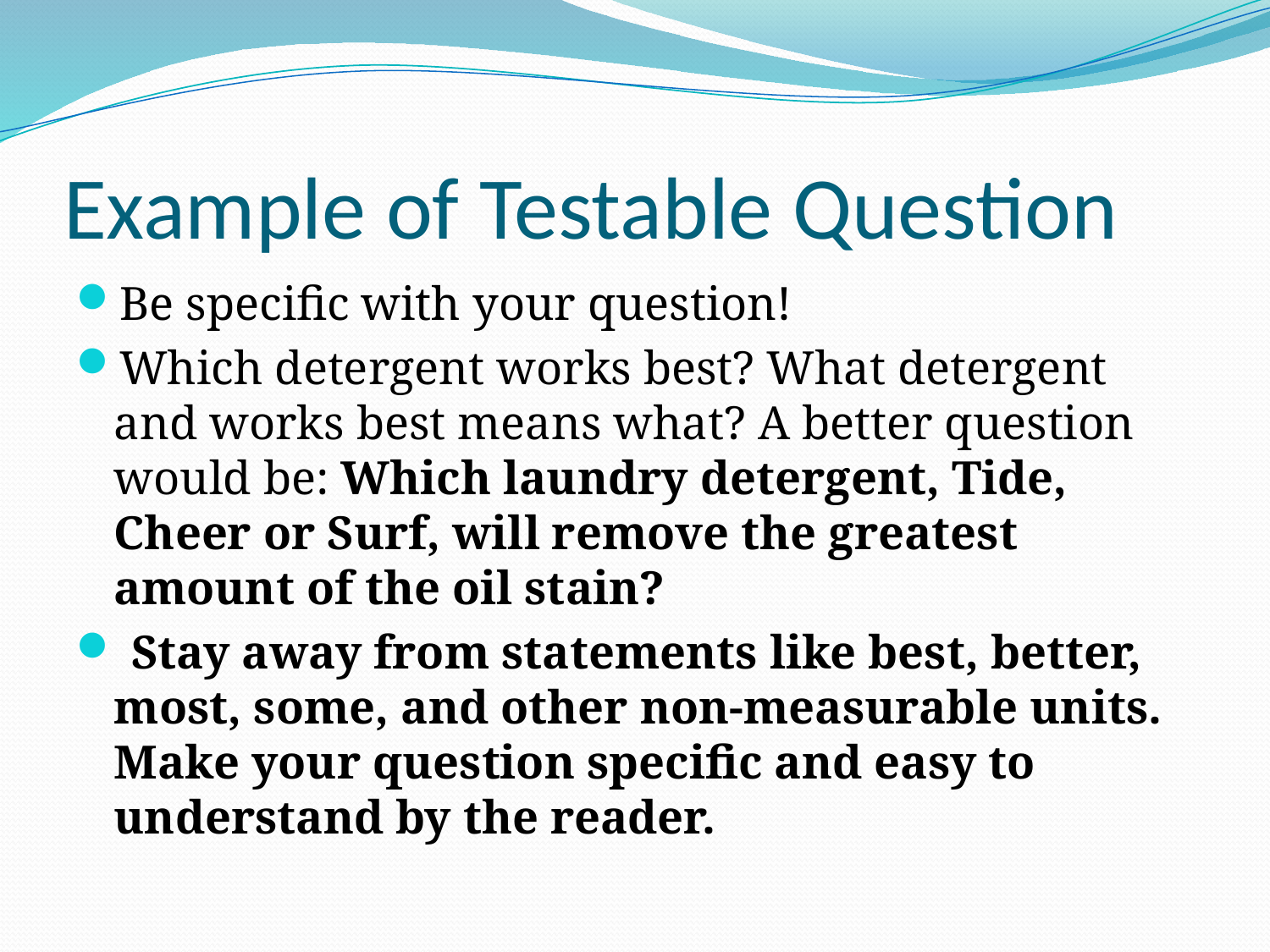

# Example of Testable Question
Be specific with your question!
Which detergent works best? What detergent and works best means what? A better question would be: Which laundry detergent, Tide, Cheer or Surf, will remove the greatest amount of the oil stain?
 Stay away from statements like best, better, most, some, and other non-measurable units. Make your question specific and easy to understand by the reader.